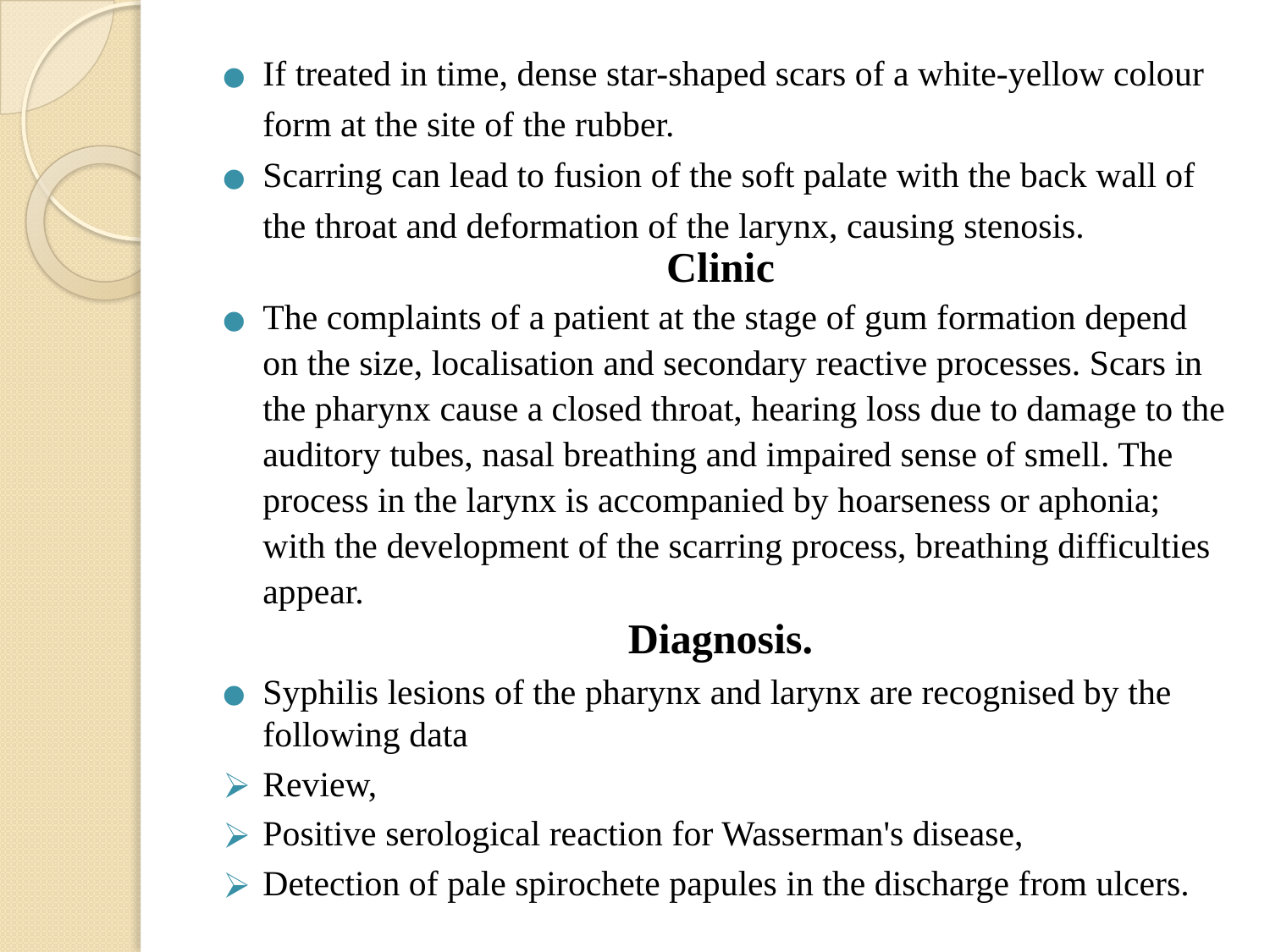

If treated in time, dense star-shaped scars of a white-yellow colour form at the site of the rubber.
Scarring can lead to fusion of the soft palate with the back wall of the throat and deformation of the larynx, causing stenosis.
Clinic
The complaints of a patient at the stage of gum formation depend on the size, localisation and secondary reactive processes. Scars in the pharynx cause a closed throat, hearing loss due to damage to the auditory tubes, nasal breathing and impaired sense of smell. The process in the larynx is accompanied by hoarseness or aphonia; with the development of the scarring process, breathing difficulties appear.
Diagnosis.
Syphilis lesions of the pharynx and larynx are recognised by the following data
Review,
Positive serological reaction for Wasserman's disease,
Detection of pale spirochete papules in the discharge from ulcers.
#